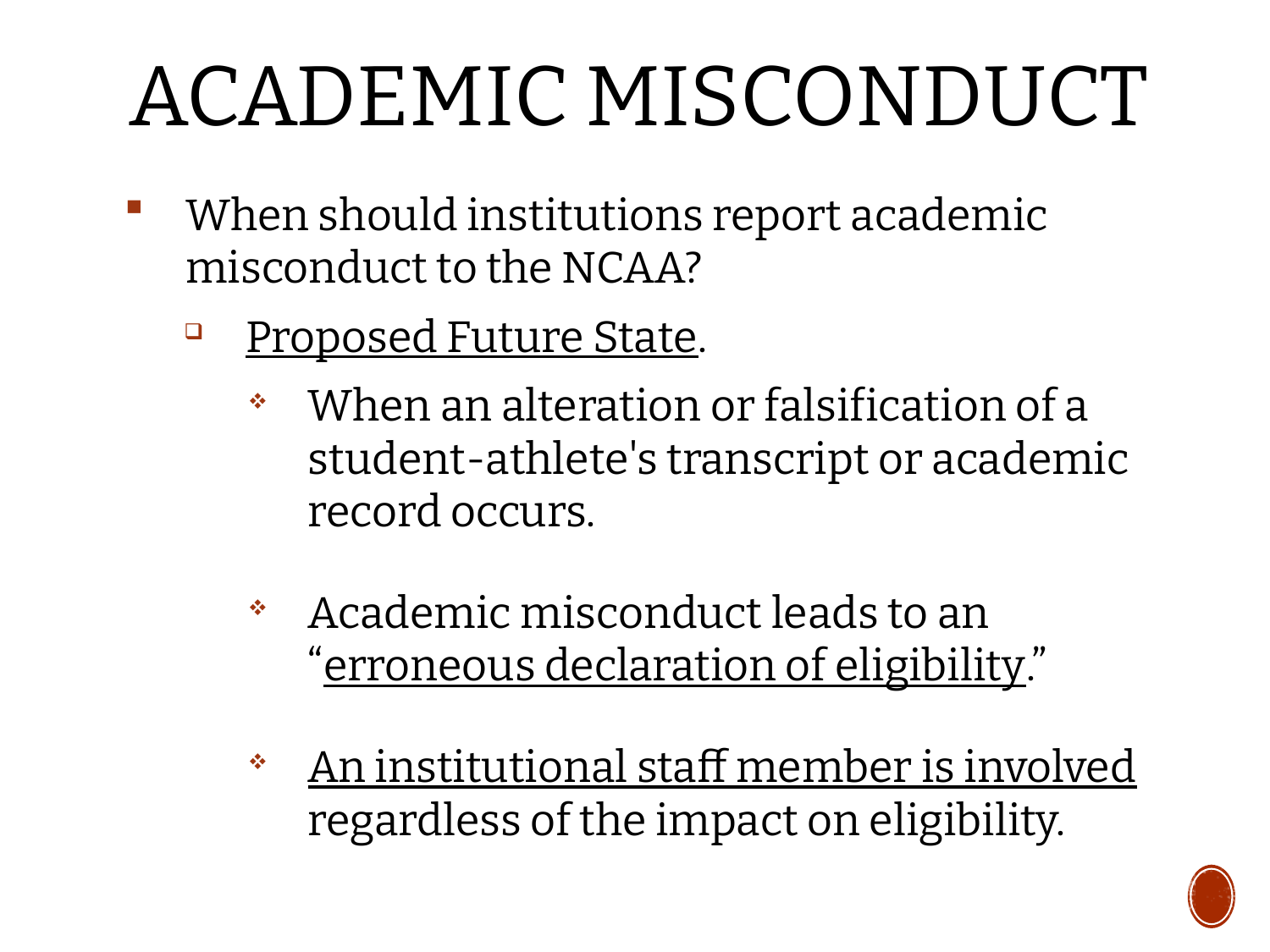

# Academic Misconduct
When should institutions report academic misconduct to the NCAA?

Proposed Future State.

When an alteration or falsification of a student-athlete's transcript or academic record occurs.

Academic misconduct leads to an “erroneous declaration of eligibility.”

An institutional staff member is involved regardless of the impact on eligibility.